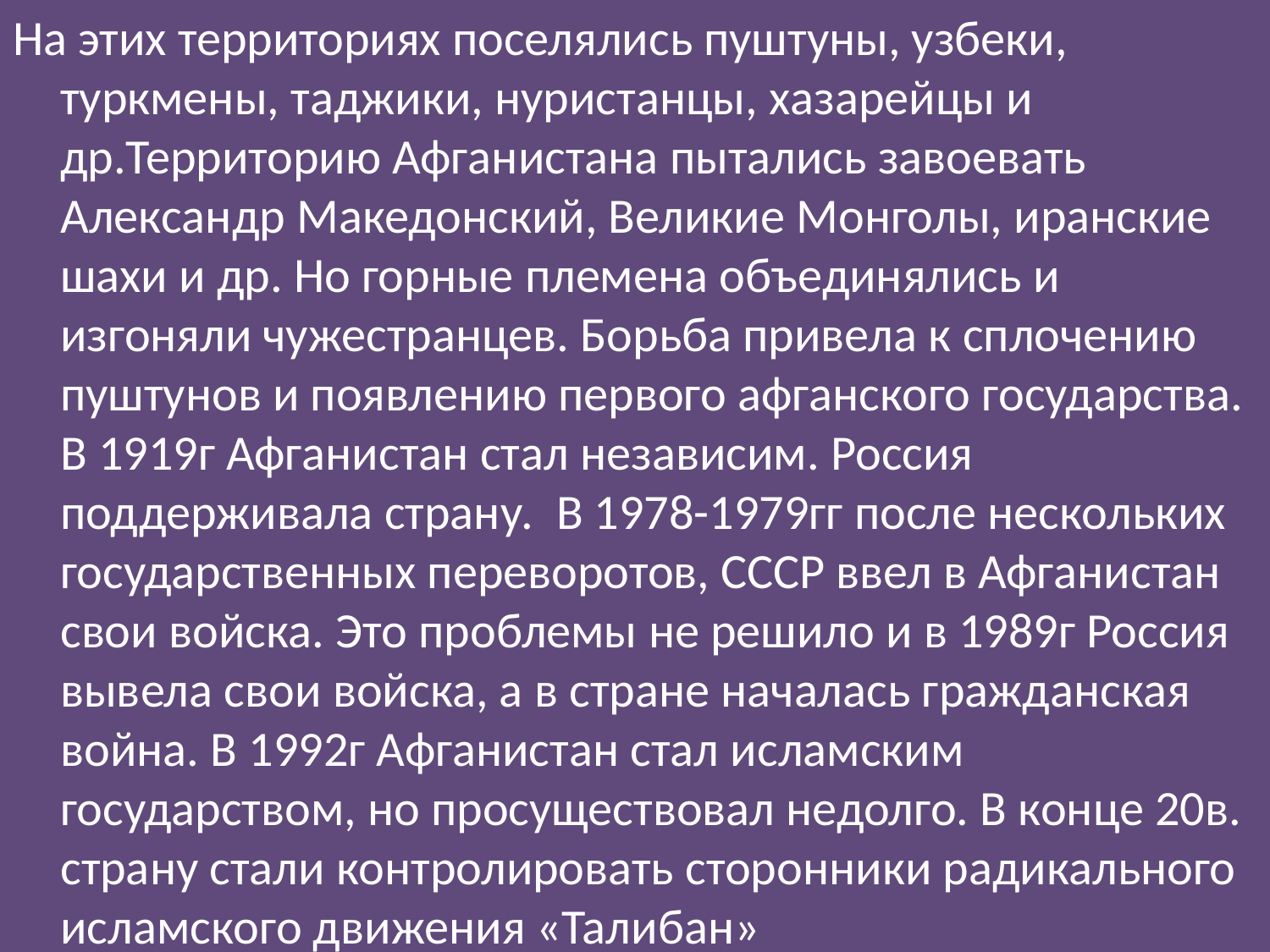

На этих территориях поселялись пуштуны, узбеки, туркмены, таджики, нуристанцы, хазарейцы и др.Территорию Афганистана пытались завоевать Александр Македонский, Великие Монголы, иранские шахи и др. Но горные племена объединялись и изгоняли чужестранцев. Борьба привела к сплочению пуштунов и появлению первого афганского государства. В 1919г Афганистан стал независим. Россия поддерживала страну.  В 1978-1979гг после нескольких государственных переворотов, СССР ввел в Афганистан свои войска. Это проблемы не решило и в 1989г Россия вывела свои войска, а в стране началась гражданская война. В 1992г Афганистан стал исламским государством, но просуществовал недолго. В конце 20в. страну стали контролировать сторонники радикального исламского движения «Талибан»